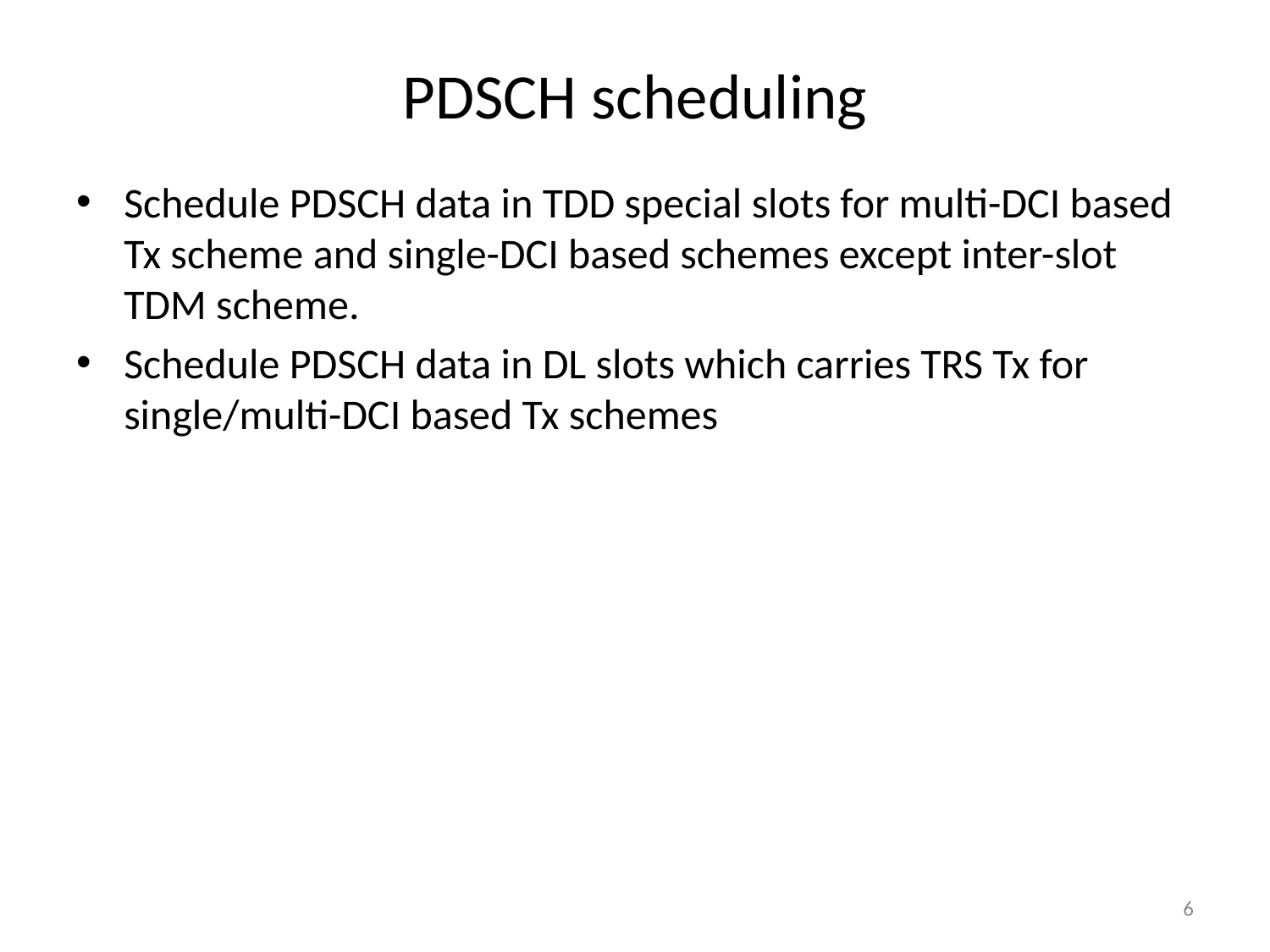

# PDSCH scheduling
Schedule PDSCH data in TDD special slots for multi-DCI based Tx scheme and single-DCI based schemes except inter-slot TDM scheme.
Schedule PDSCH data in DL slots which carries TRS Tx for single/multi-DCI based Tx schemes
6